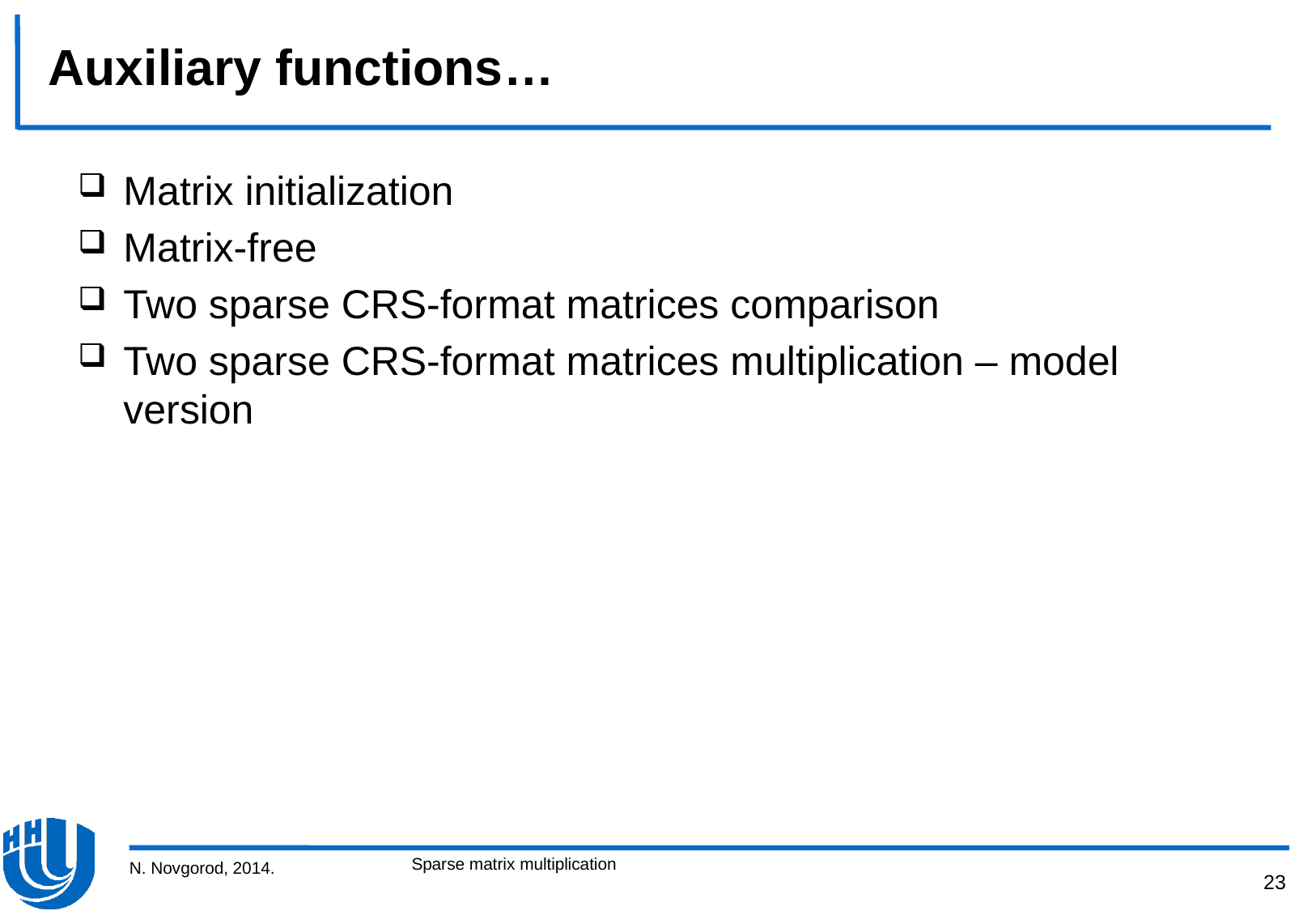

# Auxiliary functions…
Matrix initialization
Matrix-free
Two sparse CRS-format matrices comparison
Two sparse CRS-format matrices multiplication – model version
Sparse matrix multiplication
N. Novgorod, 2014.
23